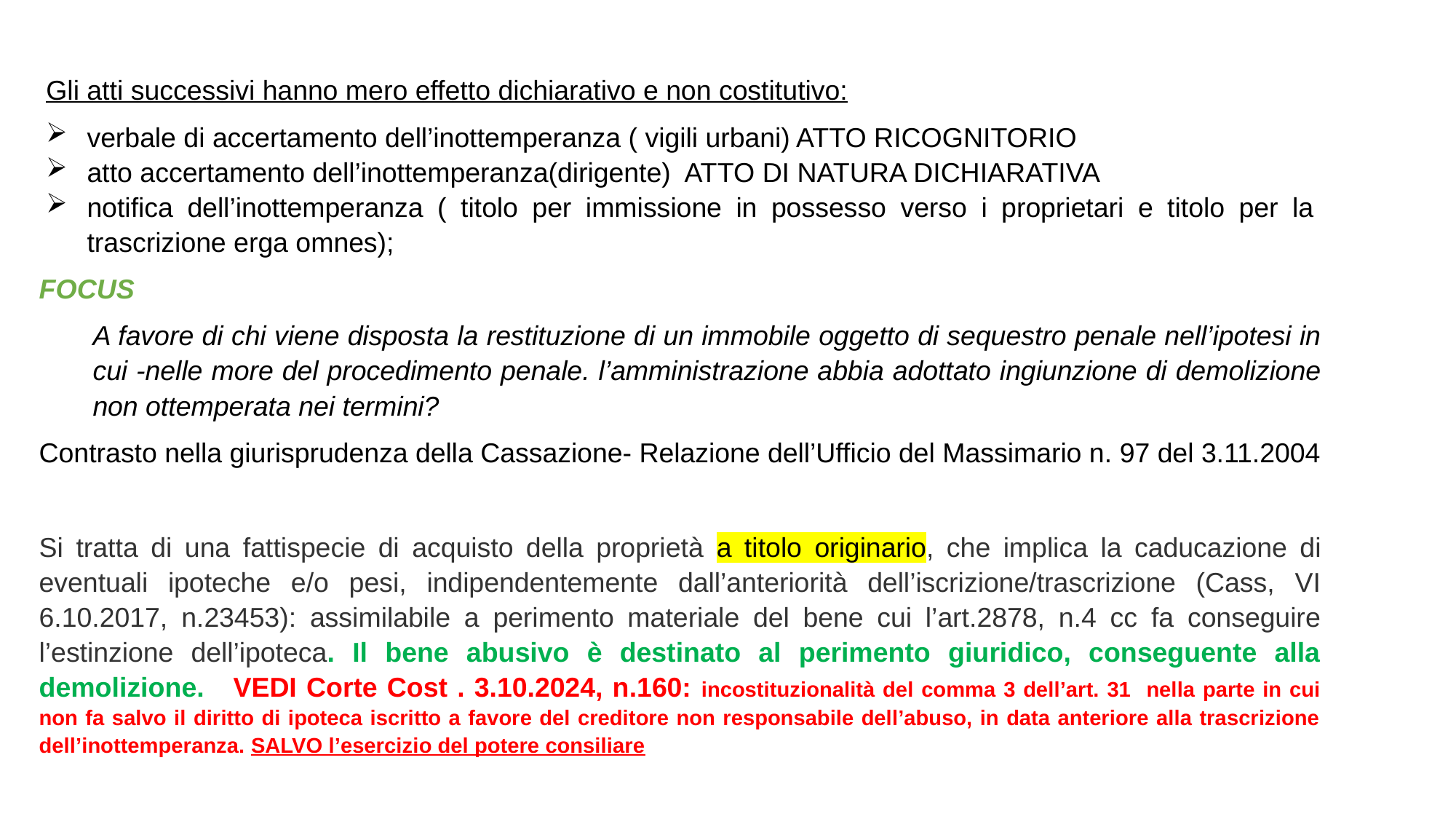

Gli atti successivi hanno mero effetto dichiarativo e non costitutivo:
verbale di accertamento dell’inottemperanza ( vigili urbani) ATTO RICOGNITORIO
atto accertamento dell’inottemperanza(dirigente)  ATTO DI NATURA DICHIARATIVA
notifica dell’inottemperanza ( titolo per immissione in possesso verso i proprietari e titolo per la trascrizione erga omnes);
FOCUS
A favore di chi viene disposta la restituzione di un immobile oggetto di sequestro penale nell’ipotesi in cui -nelle more del procedimento penale. l’amministrazione abbia adottato ingiunzione di demolizione non ottemperata nei termini?
Contrasto nella giurisprudenza della Cassazione- Relazione dell’Ufficio del Massimario n. 97 del 3.11.2004

Si tratta di una fattispecie di acquisto della proprietà a titolo originario, che implica la caducazione di eventuali ipoteche e/o pesi, indipendentemente dall’anteriorità dell’iscrizione/trascrizione (Cass, VI 6.10.2017, n.23453): assimilabile a perimento materiale del bene cui l’art.2878, n.4 cc fa conseguire l’estinzione dell’ipoteca. Il bene abusivo è destinato al perimento giuridico, conseguente alla demolizione.   VEDI Corte Cost . 3.10.2024, n.160: incostituzionalità del comma 3 dell’art. 31  nella parte in cui non fa salvo il diritto di ipoteca iscritto a favore del creditore non responsabile dell’abuso, in data anteriore alla trascrizione dell’inottemperanza. SALVO l’esercizio del potere consiliare